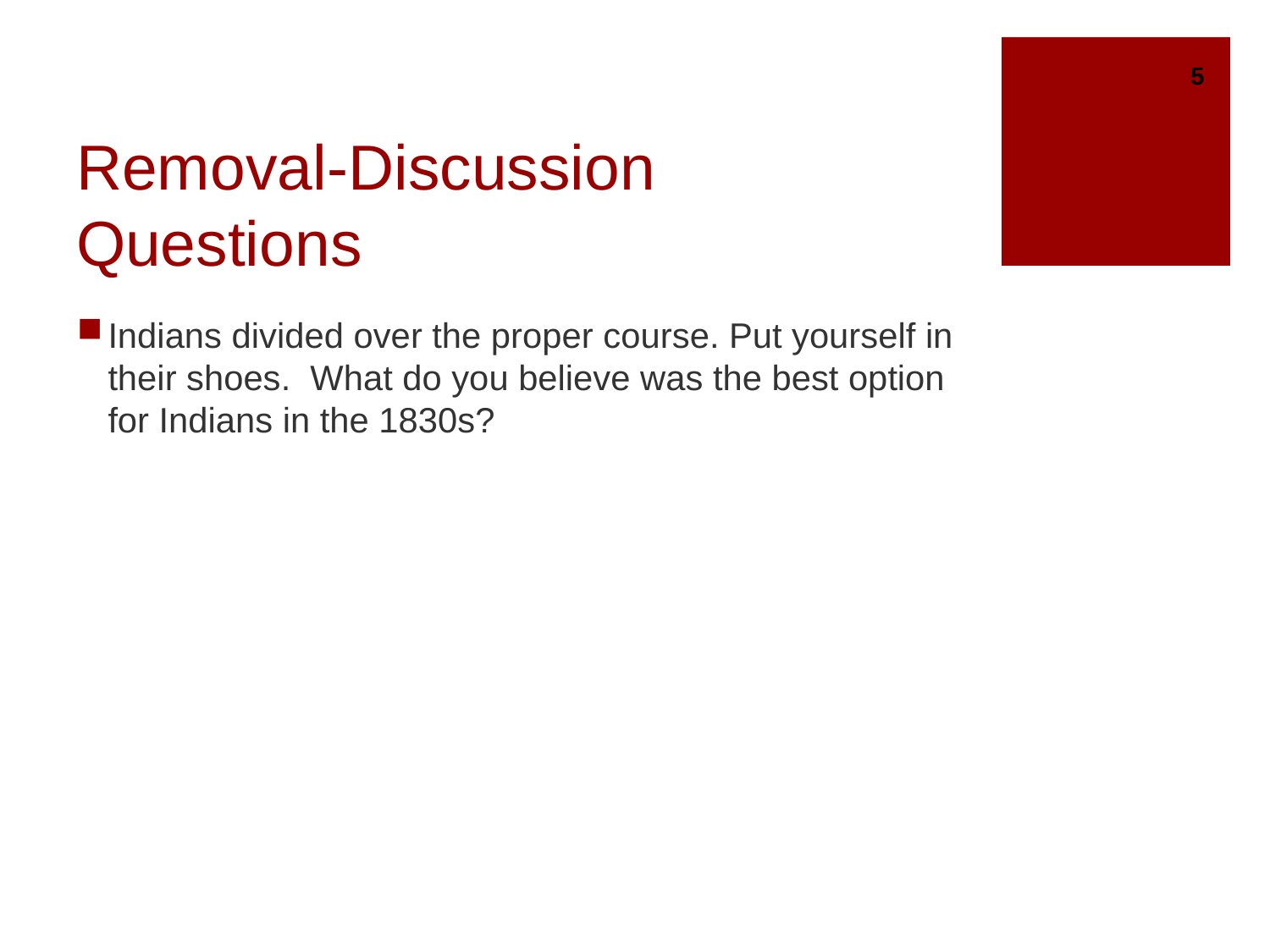

5
# Removal-Discussion Questions
Indians divided over the proper course. Put yourself in their shoes.  What do you believe was the best option for Indians in the 1830s?